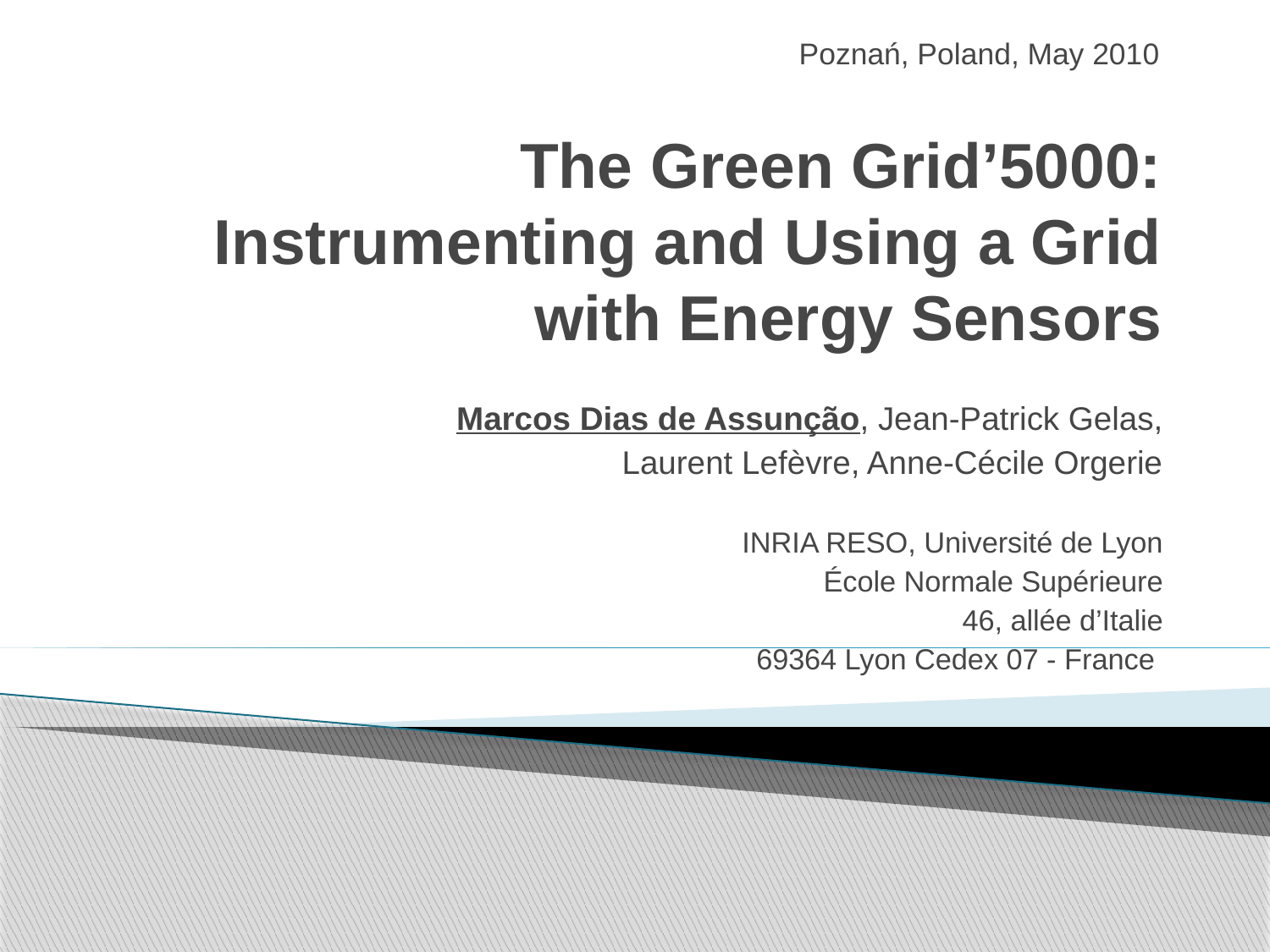

Poznań, Poland, May 2010
# The Green Grid’5000: Instrumenting and Using a Grid with Energy Sensors
Marcos Dias de Assunção, Jean-Patrick Gelas,
Laurent Lefèvre, Anne-Cécile Orgerie
INRIA RESO, Université de Lyon
École Normale Supérieure
46, allée d’Italie
69364 Lyon Cedex 07 - France